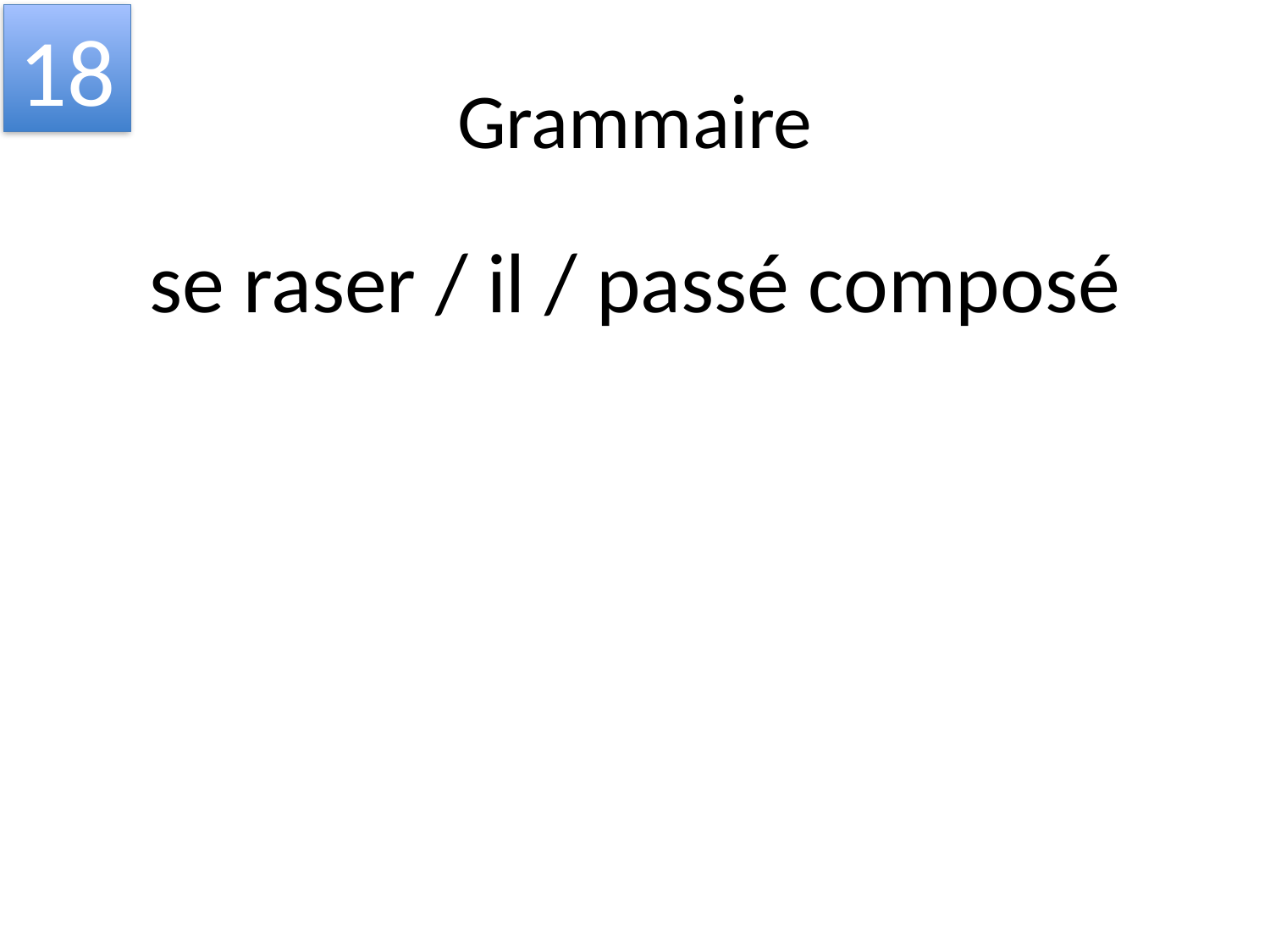

18
# Grammaire
se raser / il / passé composé